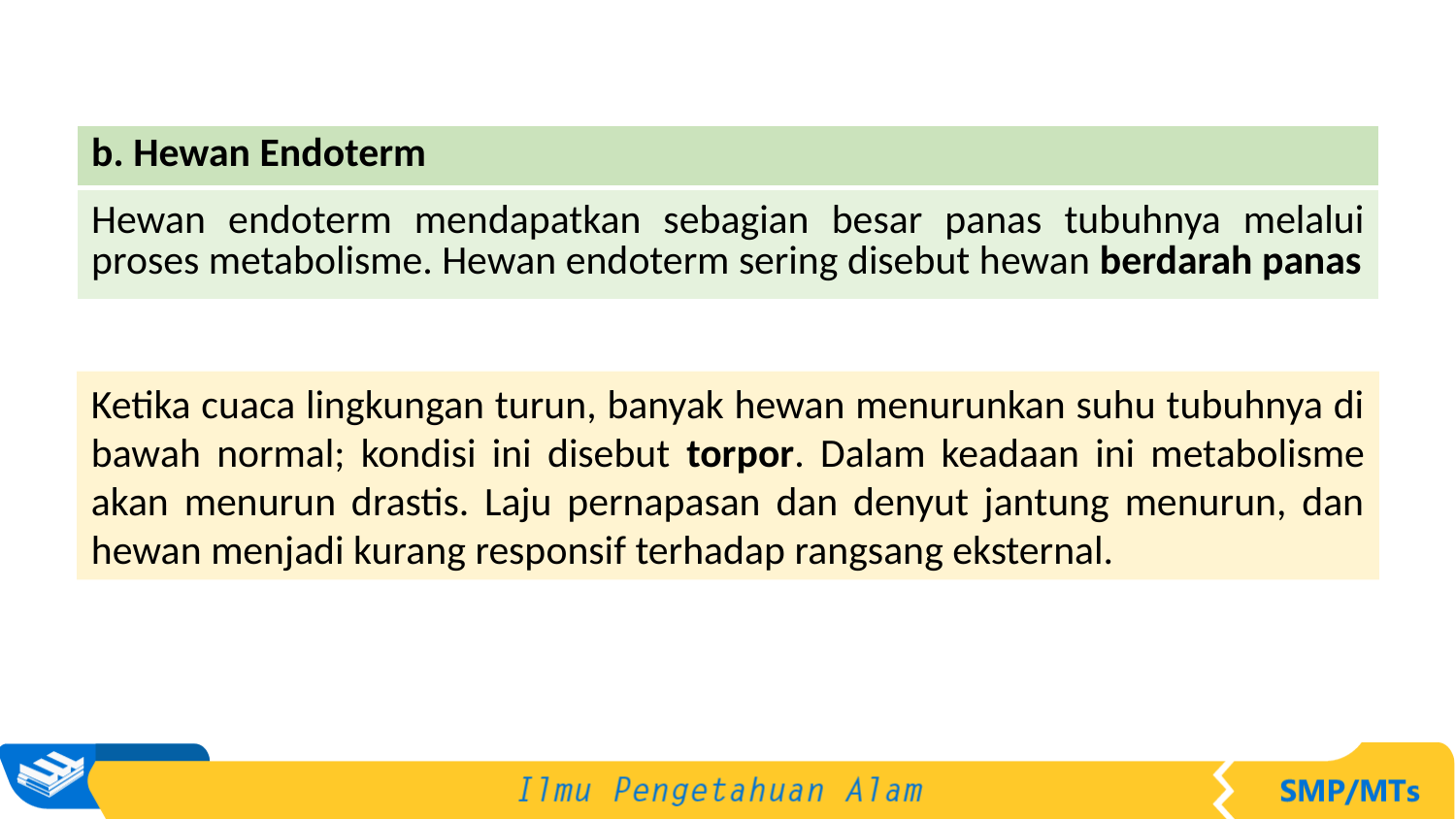

| b. Hewan Endoterm |
| --- |
| Hewan endoterm mendapatkan sebagian besar panas tubuhnya melalui proses metabolisme. Hewan endoterm sering disebut hewan berdarah panas |
Ketika cuaca lingkungan turun, banyak hewan menurunkan suhu tubuhnya di bawah normal; kondisi ini disebut torpor. Dalam keadaan ini metabolisme akan menurun drastis. Laju pernapasan dan denyut jantung menurun, dan hewan menjadi kurang responsif terhadap rangsang eksternal.